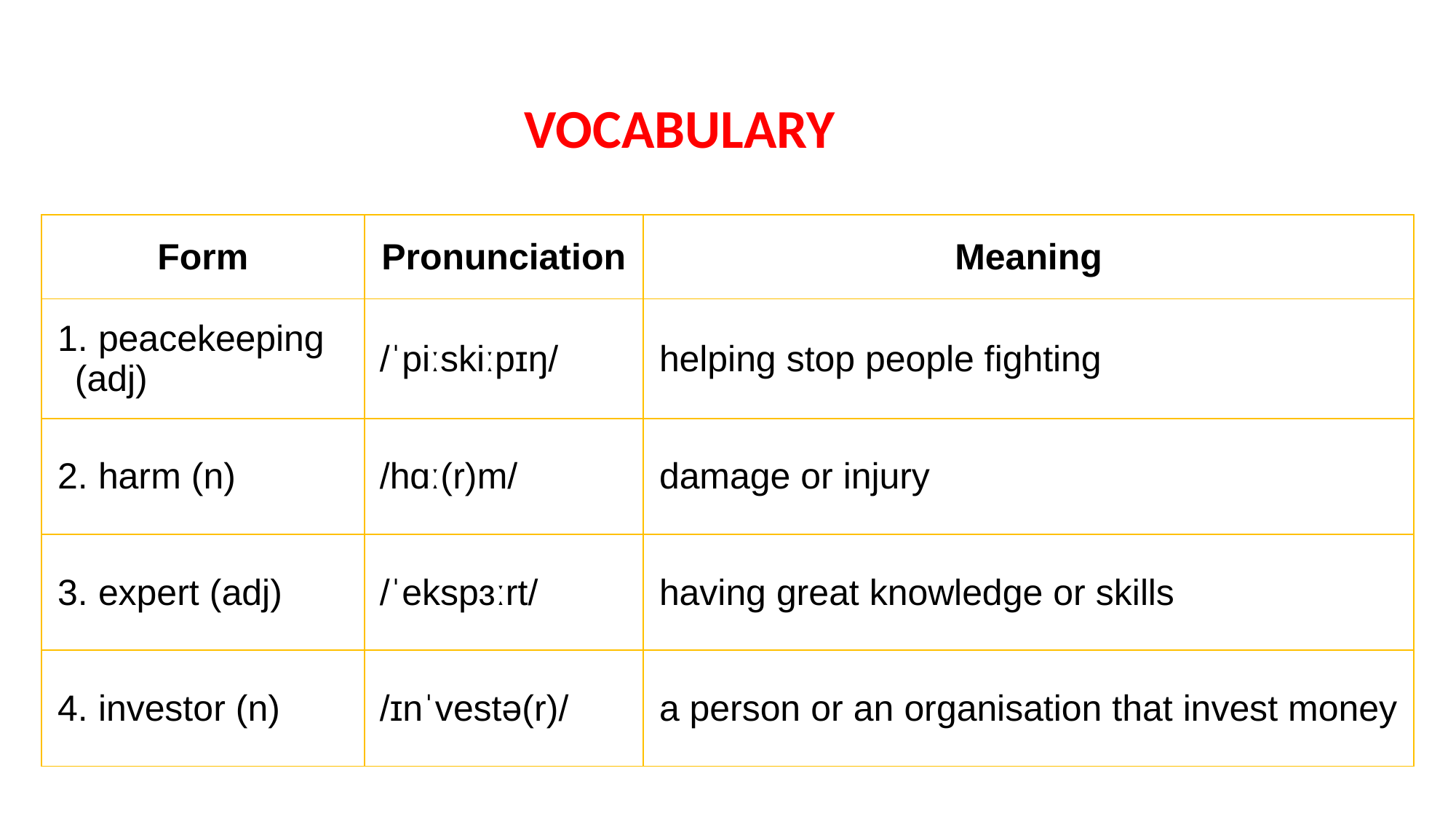

VOCABULARY
| Form | Pronunciation | Meaning |
| --- | --- | --- |
| 1. peacekeeping (adj) | /ˈpiːskiːpɪŋ/ | helping stop people fighting |
| 2. harm (n) | /hɑː(r)m/ | damage or injury |
| 3. expert (adj) | /ˈekspɜːrt/ | having great knowledge or skills |
| 4. investor (n) | /ɪnˈvestə(r)/ | a person or an organisation that invest money |